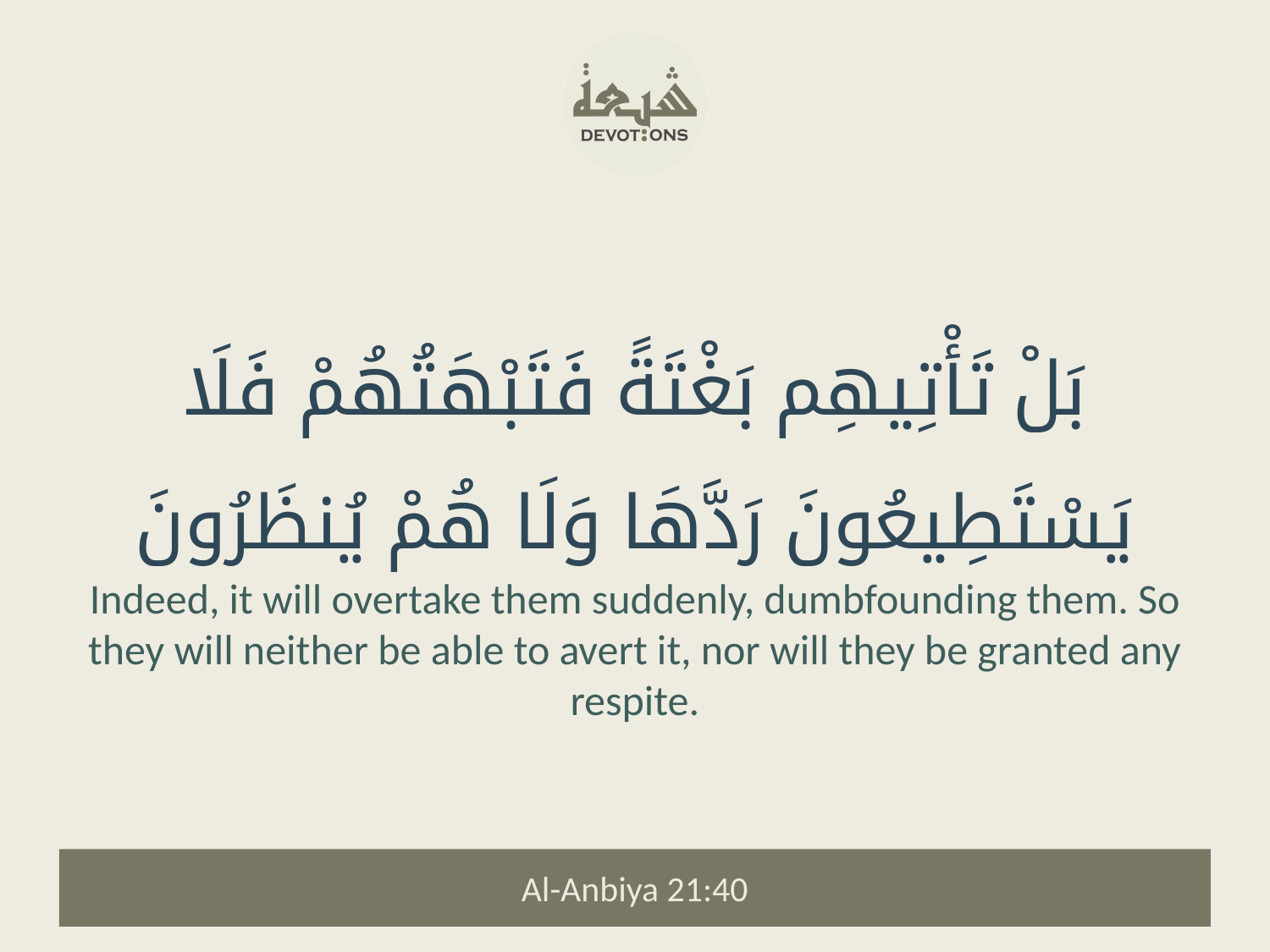

بَلْ تَأْتِيهِم بَغْتَةً فَتَبْهَتُهُمْ فَلَا يَسْتَطِيعُونَ رَدَّهَا وَلَا هُمْ يُنظَرُونَ
Indeed, it will overtake them suddenly, dumbfounding them. So they will neither be able to avert it, nor will they be granted any respite.
Al-Anbiya 21:40